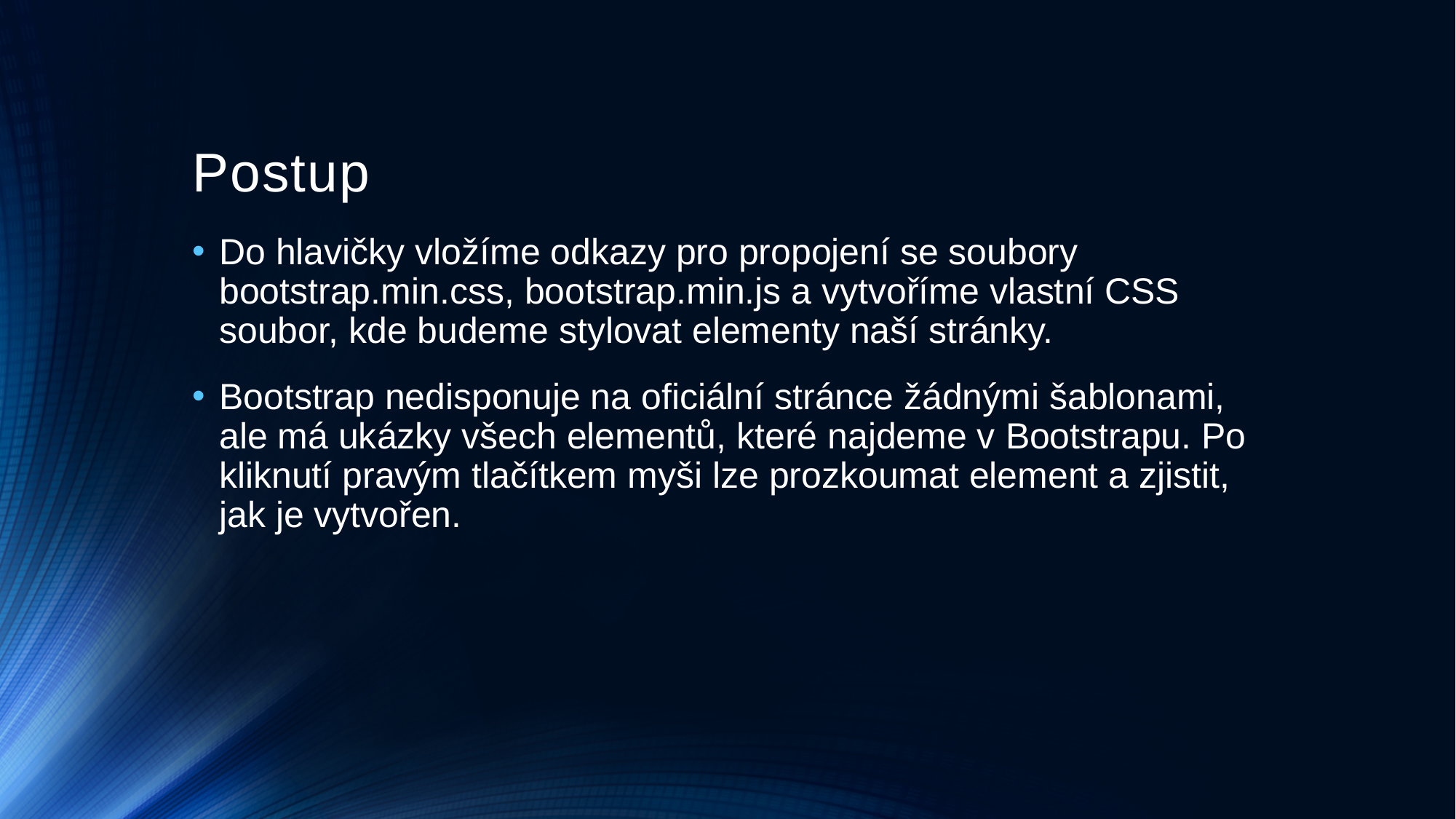

# Postup
Do hlavičky vložíme odkazy pro propojení se soubory bootstrap.min.css, bootstrap.min.js a vytvoříme vlastní CSS soubor, kde budeme stylovat elementy naší stránky.
Bootstrap nedisponuje na oficiální stránce žádnými šablonami, ale má ukázky všech elementů, které najdeme v Bootstrapu. Po kliknutí pravým tlačítkem myši lze prozkoumat element a zjistit, jak je vytvořen.